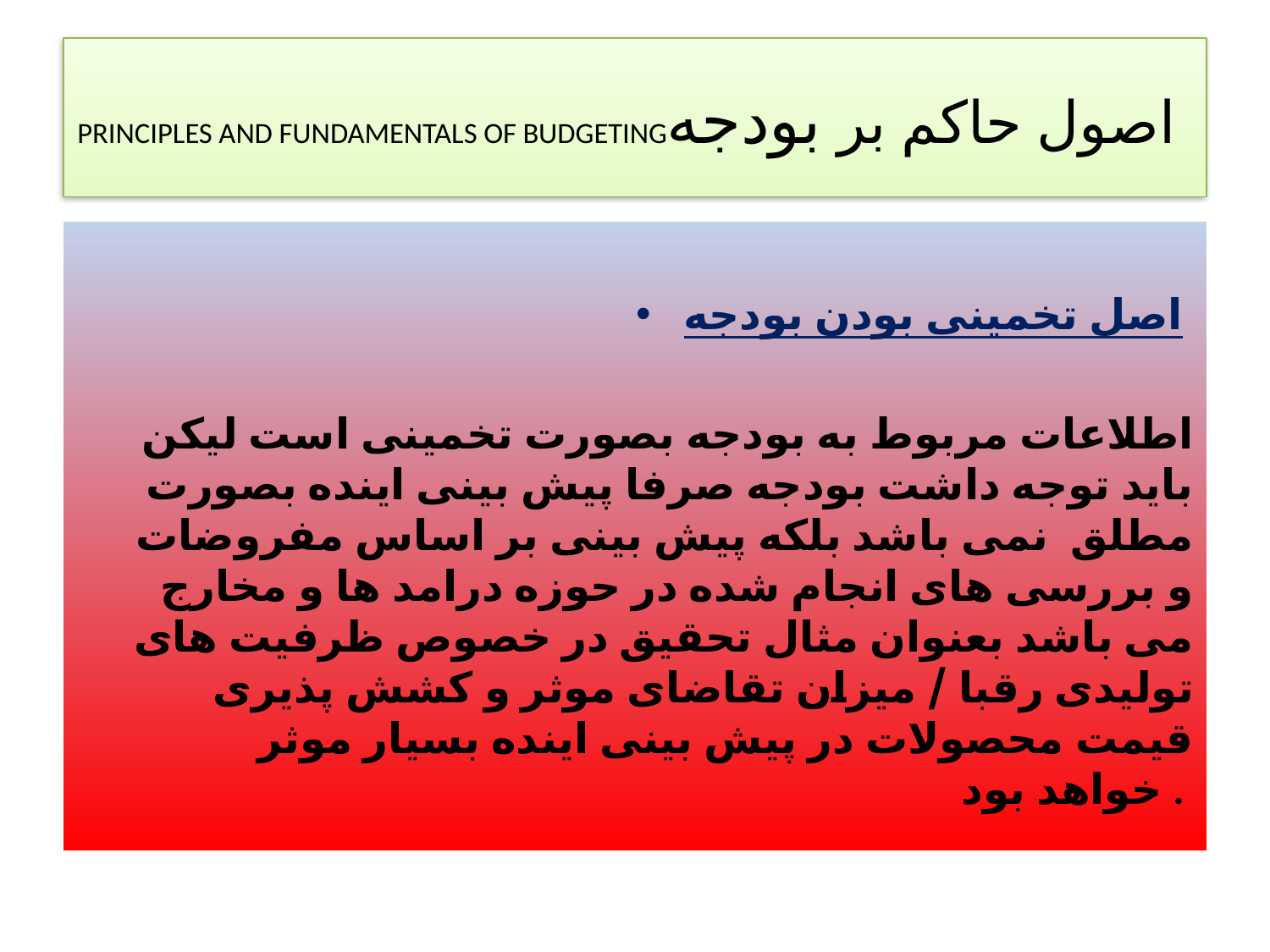

# PRINCIPLES AND FUNDAMENTALS OF BUDGETINGاصول حاکم بر بودجه

اصل تخمینی بودن بودجه

اطلاعات مربوط به بودجه بصورت تخمینی است لیکن باید توجه داشت بودجه صرفا پیش بینی اینده بصورت مطلق  نمی باشد بلکه پیش بینی بر اساس مفروضات و بررسی های انجام شده در حوزه درامد ها و مخارج می باشد بعنوان مثال تحقیق در خصوص ظرفیت های تولیدی رقبا / میزان تقاضای موثر و کشش پذیری قیمت محصولات در پیش بینی اینده بسیار موثر خواهد بود .